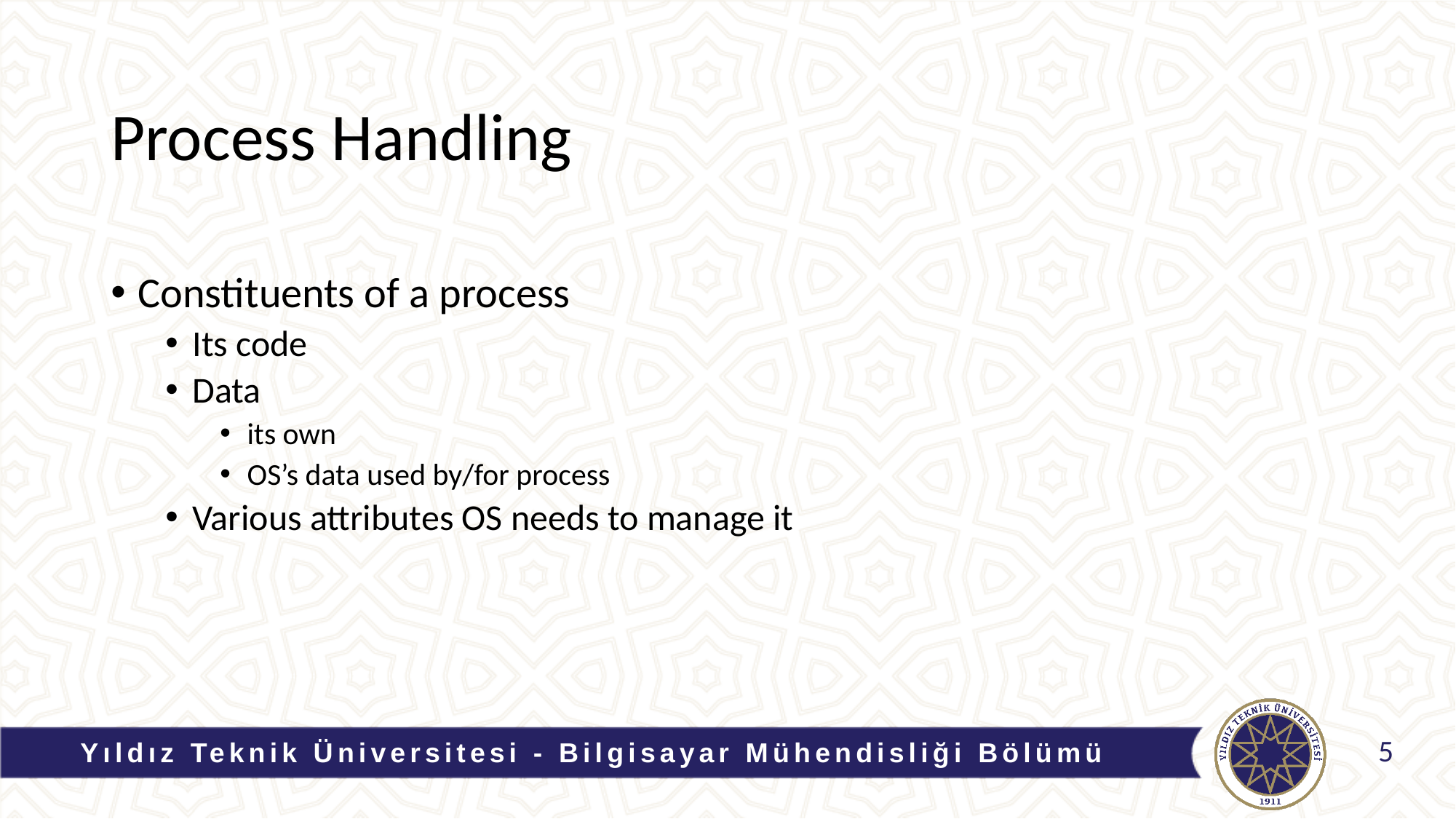

Process Handling

Constituents of a process
Its code
Data
its own
OS’s data used by/for process
Various attributes OS needs to manage it

Yıldız Teknik Üniversitesi - Bilgisayar Mühendisliği Bölümü
5